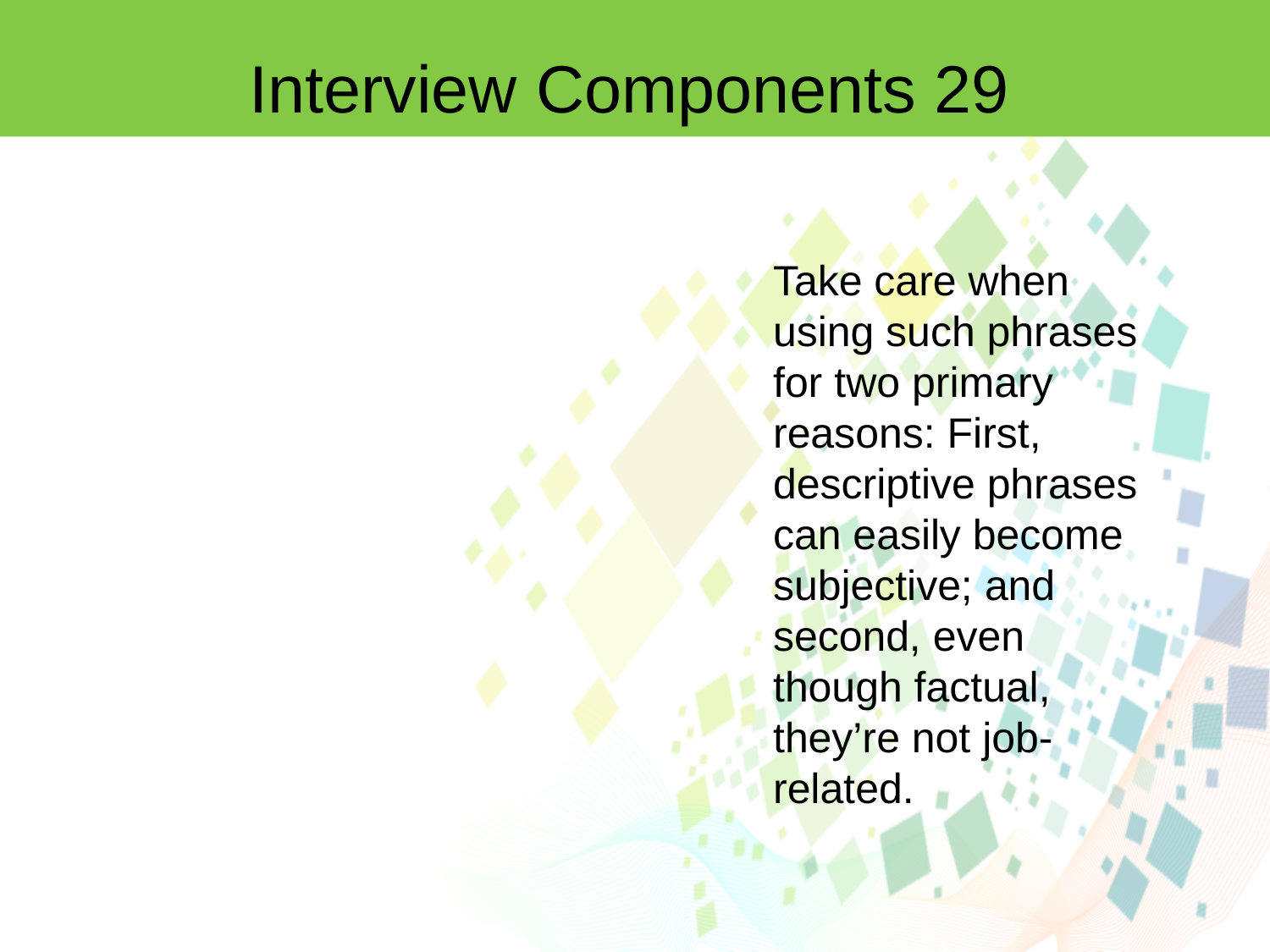

Interview Components 29
Take care when using such phrases for two primary
reasons: First, descriptive phrases can easily become subjective; and second, even
though factual, they’re not job-related.